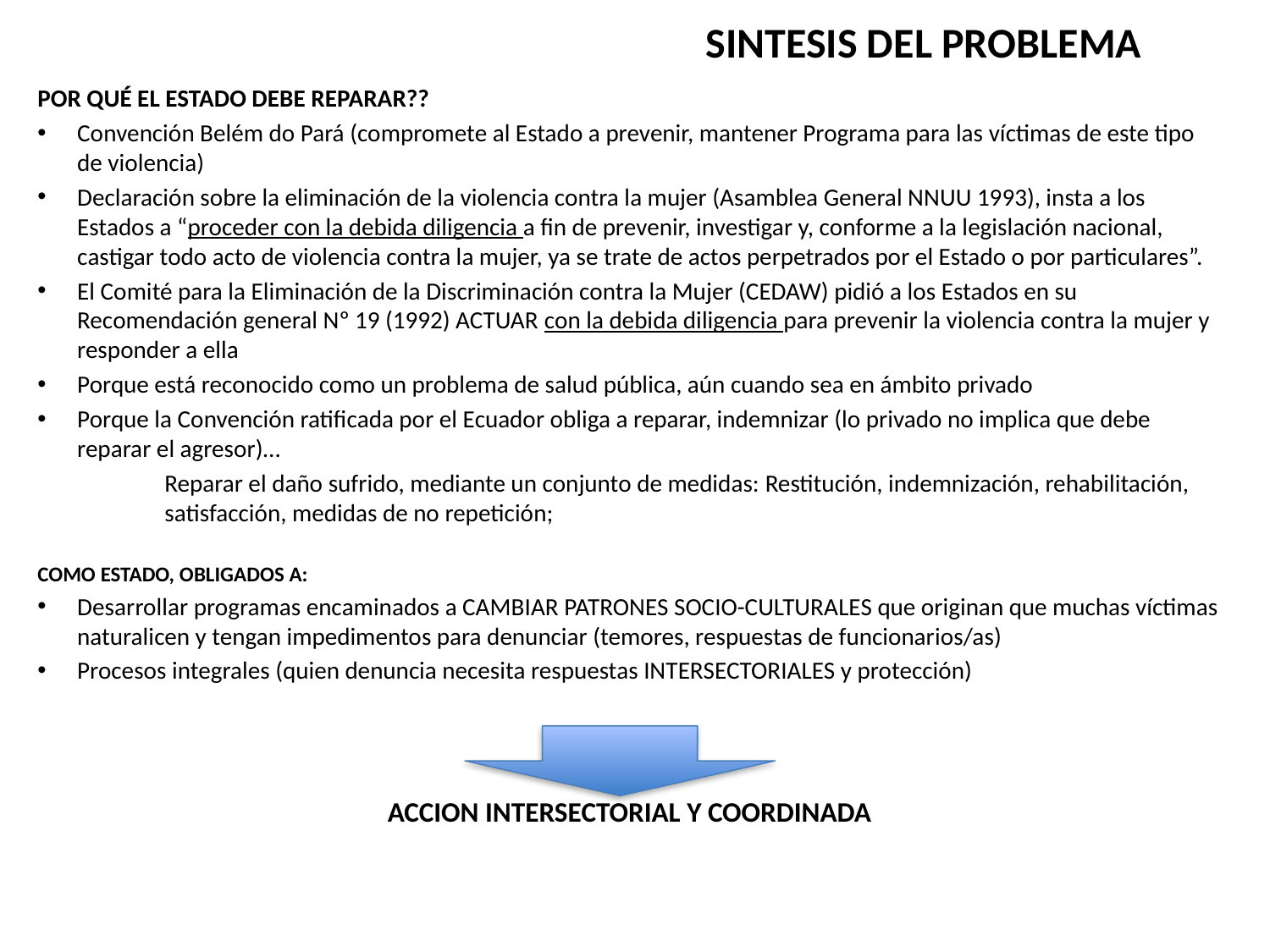

# SINTESIS DEL PROBLEMA
POR QUÉ EL ESTADO DEBE REPARAR??
Convención Belém do Pará (compromete al Estado a prevenir, mantener Programa para las víctimas de este tipo de violencia)
Declaración sobre la eliminación de la violencia contra la mujer (Asamblea General NNUU 1993), insta a los Estados a “proceder con la debida diligencia a fin de prevenir, investigar y, conforme a la legislación nacional, castigar todo acto de violencia contra la mujer, ya se trate de actos perpetrados por el Estado o por particulares”.
El Comité para la Eliminación de la Discriminación contra la Mujer (CEDAW) pidió a los Estados en su Recomendación general Nº 19 (1992) ACTUAR con la debida diligencia para prevenir la violencia contra la mujer y responder a ella
Porque está reconocido como un problema de salud pública, aún cuando sea en ámbito privado
Porque la Convención ratificada por el Ecuador obliga a reparar, indemnizar (lo privado no implica que debe reparar el agresor)…
Reparar el daño sufrido, mediante un conjunto de medidas: Restitución, indemnización, rehabilitación, satisfacción, medidas de no repetición;

COMO ESTADO, OBLIGADOS A:
Desarrollar programas encaminados a CAMBIAR PATRONES SOCIO-CULTURALES que originan que muchas víctimas naturalicen y tengan impedimentos para denunciar (temores, respuestas de funcionarios/as)
Procesos integrales (quien denuncia necesita respuestas INTERSECTORIALES y protección)

ACCION INTERSECTORIAL Y COORDINADA